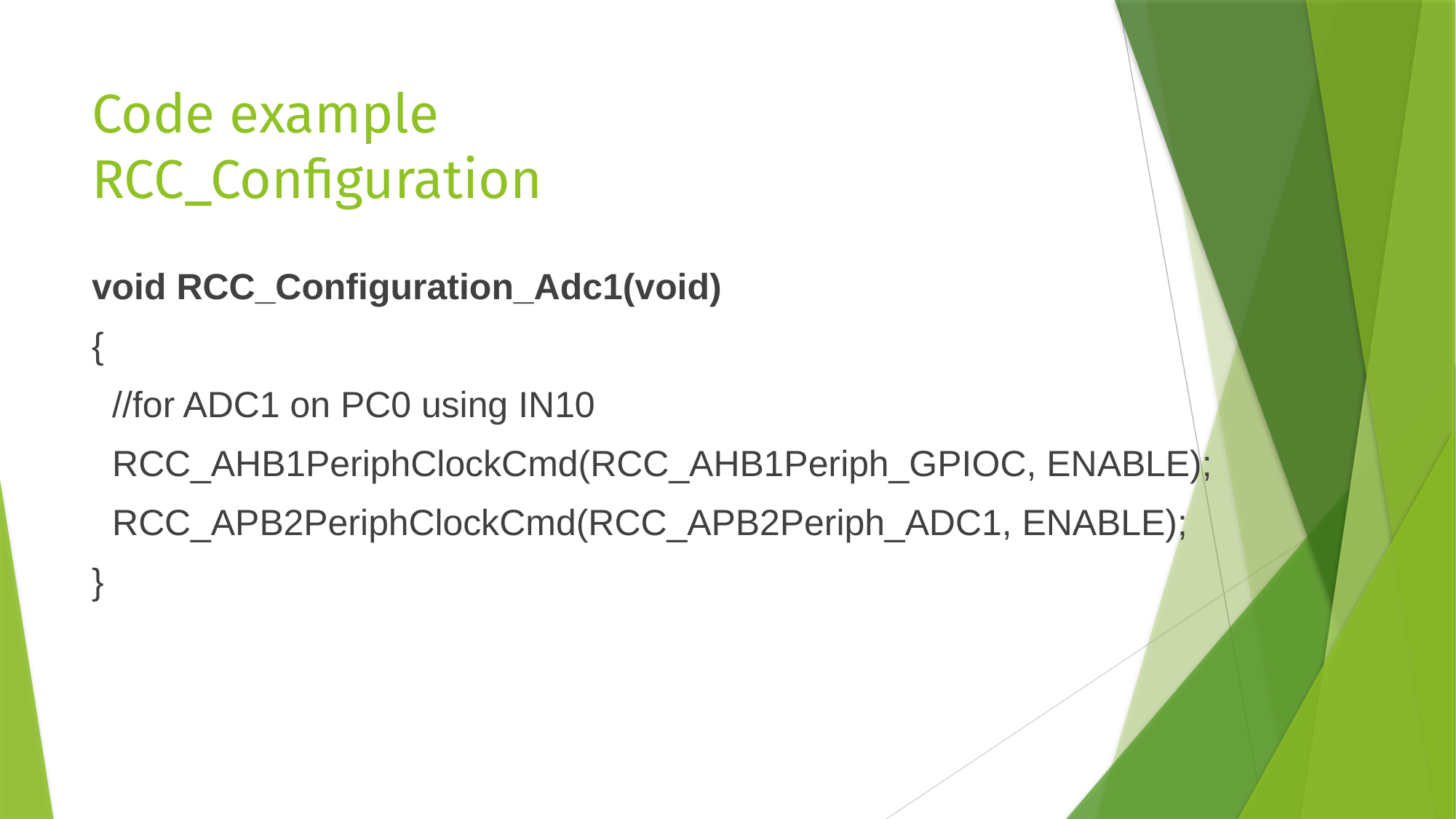

# Code example RCC_Configuration
void RCC_Configuration_Adc1(void)
{
  //for ADC1 on PC0 using IN10
  RCC_AHB1PeriphClockCmd(RCC_AHB1Periph_GPIOC, ENABLE);
  RCC_APB2PeriphClockCmd(RCC_APB2Periph_ADC1, ENABLE);
}